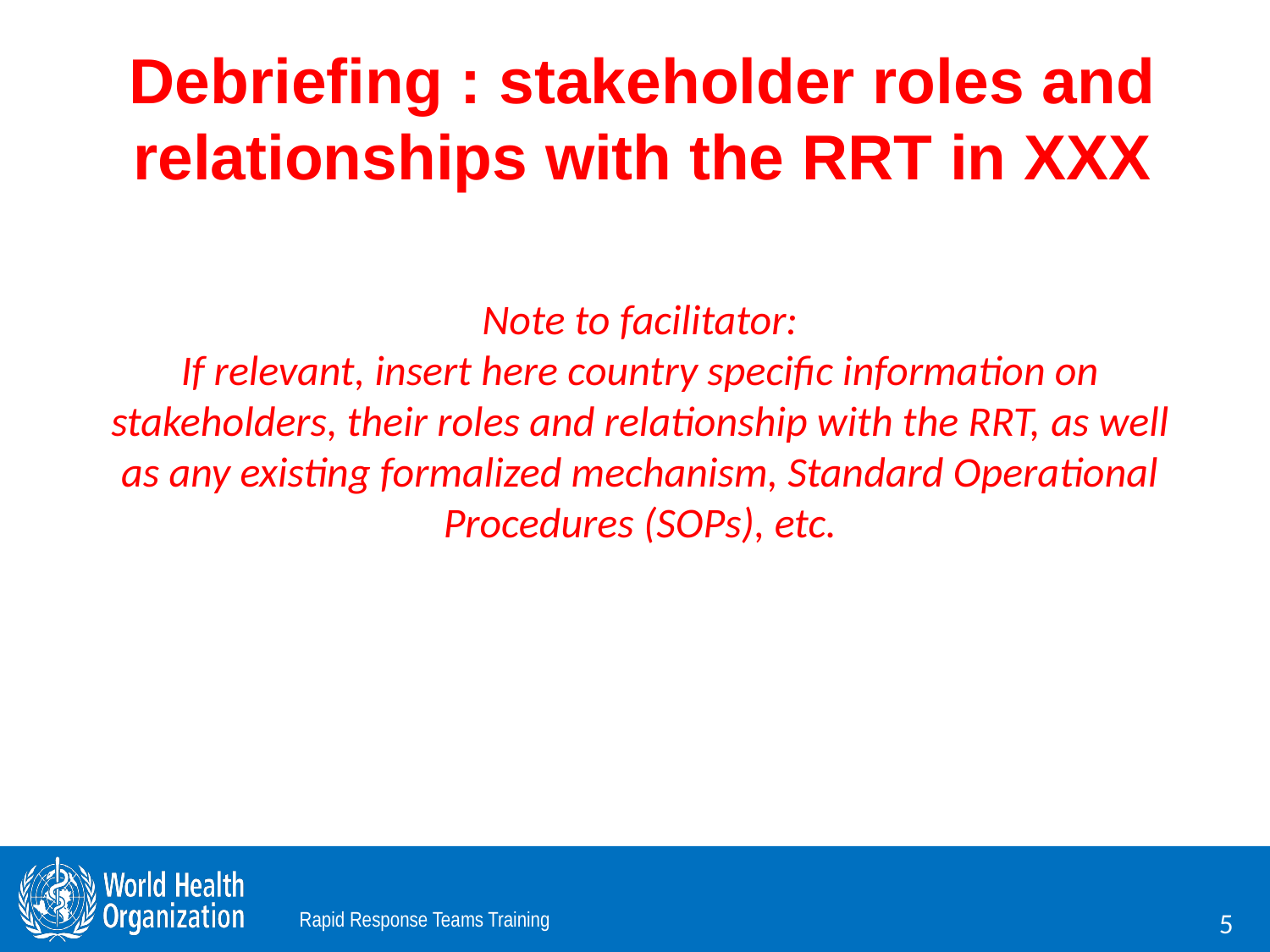

# Debriefing : stakeholder roles and relationships with the RRT in XXX
Note to facilitator:
If relevant, insert here country specific information on stakeholders, their roles and relationship with the RRT, as well as any existing formalized mechanism, Standard Operational Procedures (SOPs), etc.